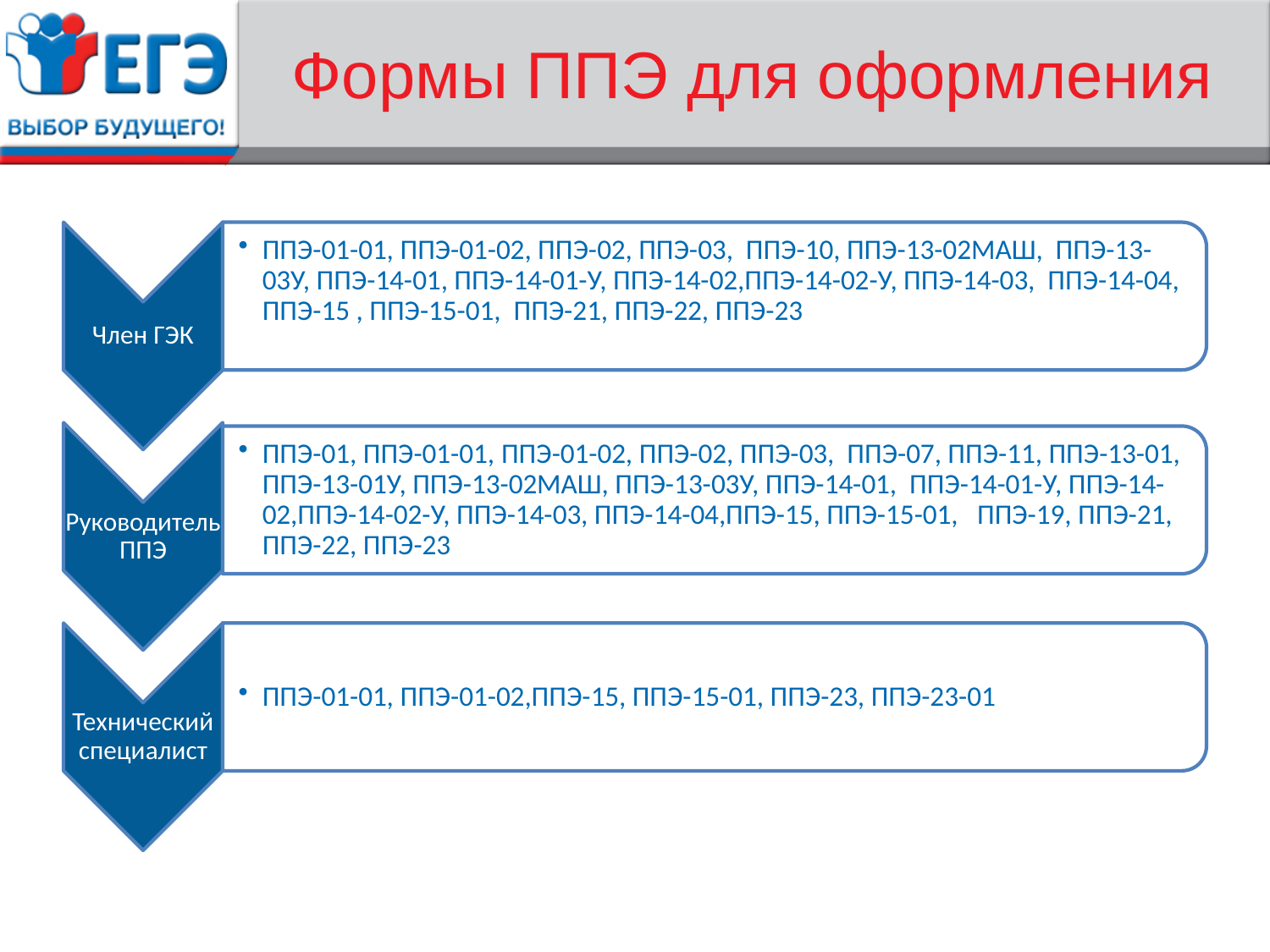

# Формы ППЭ для оформления
Член ГЭК
ППЭ-01-01, ППЭ-01-02, ППЭ-02, ППЭ-03,  ППЭ-10, ППЭ-13-02МАШ,  ППЭ-13-03У, ППЭ-14-01, ППЭ-14-01-У, ППЭ-14-02,ППЭ-14-02-У, ППЭ-14-03,  ППЭ-14-04,  ППЭ-15 , ППЭ-15-01,  ППЭ-21, ППЭ-22, ППЭ-23
Руководитель ППЭ
ППЭ-01, ППЭ-01-01, ППЭ-01-02, ППЭ-02, ППЭ-03,  ППЭ-07, ППЭ-11, ППЭ-13-01, ППЭ-13-01У, ППЭ-13-02МАШ, ППЭ-13-03У, ППЭ-14-01,  ППЭ-14-01-У, ППЭ-14-02,ППЭ-14-02-У, ППЭ-14-03, ППЭ-14-04,ППЭ-15, ППЭ-15-01,   ППЭ-19, ППЭ-21, ППЭ-22, ППЭ-23
Технический специалист
ППЭ-01-01, ППЭ-01-02,ППЭ-15, ППЭ-15-01, ППЭ-23, ППЭ-23-01